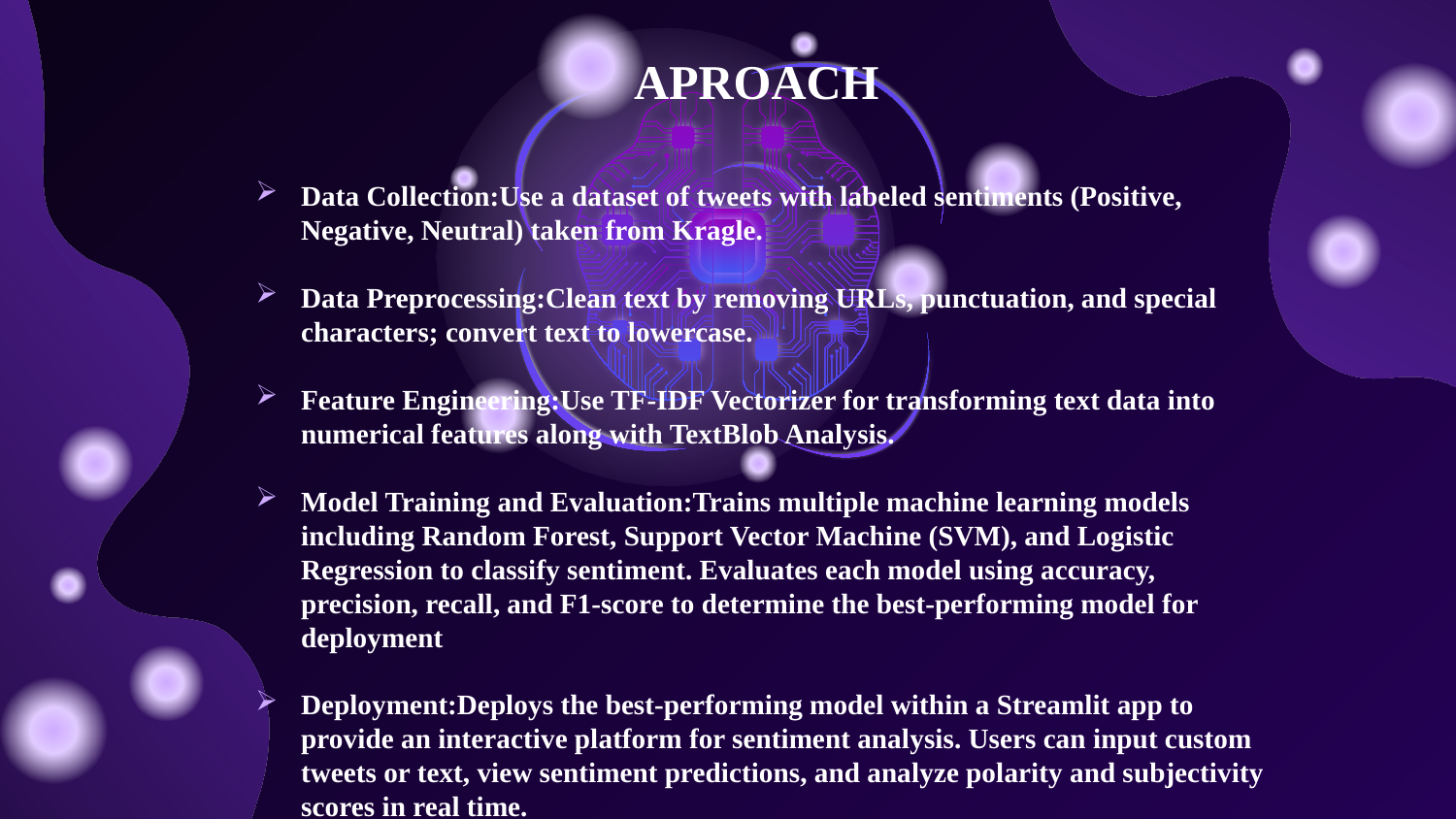

APROACH

Data Collection:Use a dataset of tweets with labeled sentiments (Positive, Negative, Neutral) taken from Kragle.

Data Preprocessing:Clean text by removing URLs, punctuation, and special characters; convert text to lowercase.

Feature Engineering:Use TF-IDF Vectorizer for transforming text data into numerical features along with TextBlob Analysis.

Model Training and Evaluation:Trains multiple machine learning models including Random Forest, Support Vector Machine (SVM), and Logistic Regression to classify sentiment. Evaluates each model using accuracy, precision, recall, and F1-score to determine the best-performing model for deployment

Deployment:Deploys the best-performing model within a Streamlit app to provide an interactive platform for sentiment analysis. Users can input custom tweets or text, view sentiment predictions, and analyze polarity and subjectivity scores in real time.